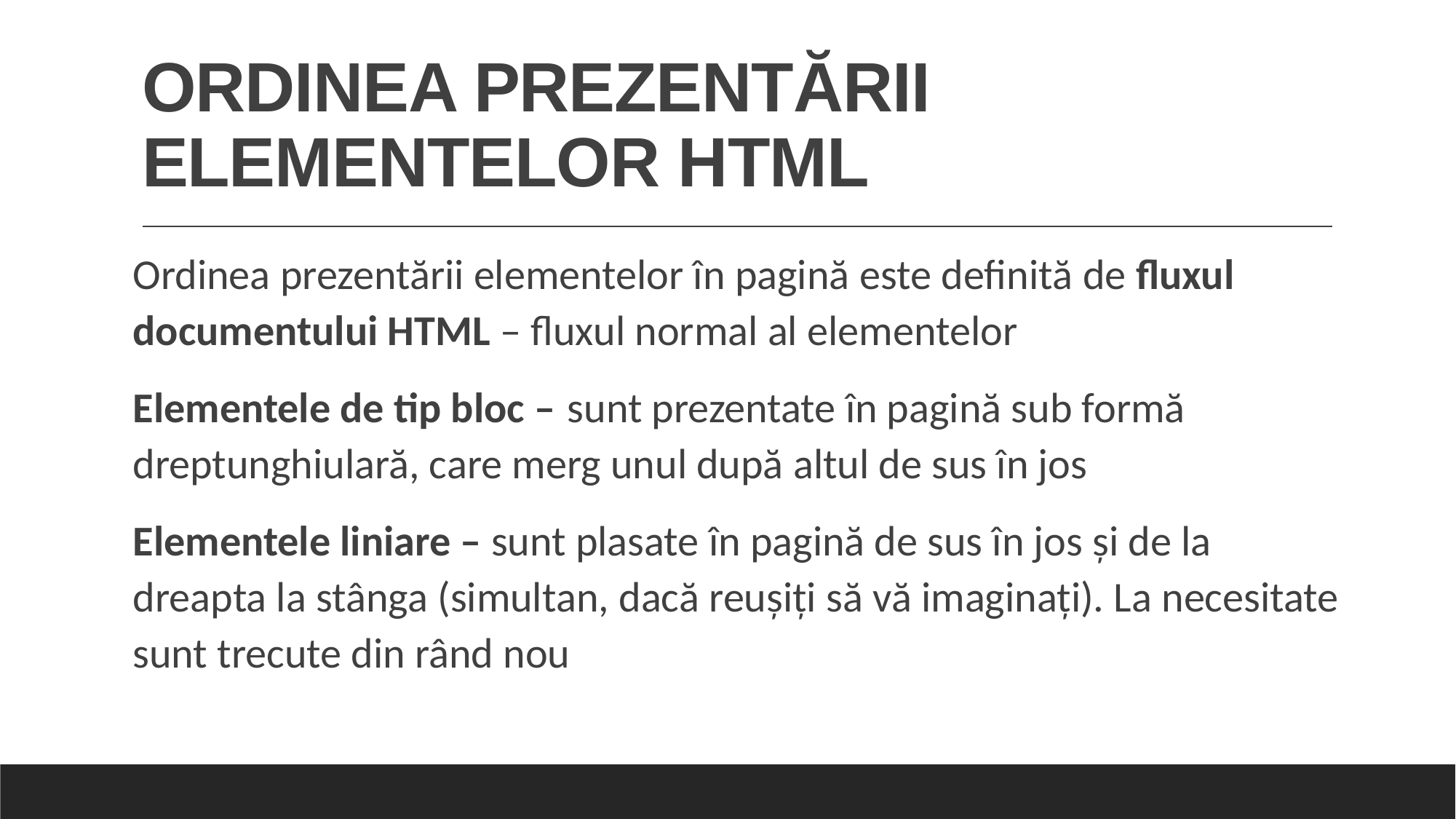

# ORDINEA PREZENTĂRII ELEMENTELOR HTML
Ordinea prezentării elementelor în pagină este definită de fluxul documentului HTML – fluxul normal al elementelor
Elementele de tip bloc – sunt prezentate în pagină sub formă dreptunghiulară, care merg unul după altul de sus în jos
Elementele liniare – sunt plasate în pagină de sus în jos și de la dreapta la stânga (simultan, dacă reușiți să vă imaginați). La necesitate sunt trecute din rând nou